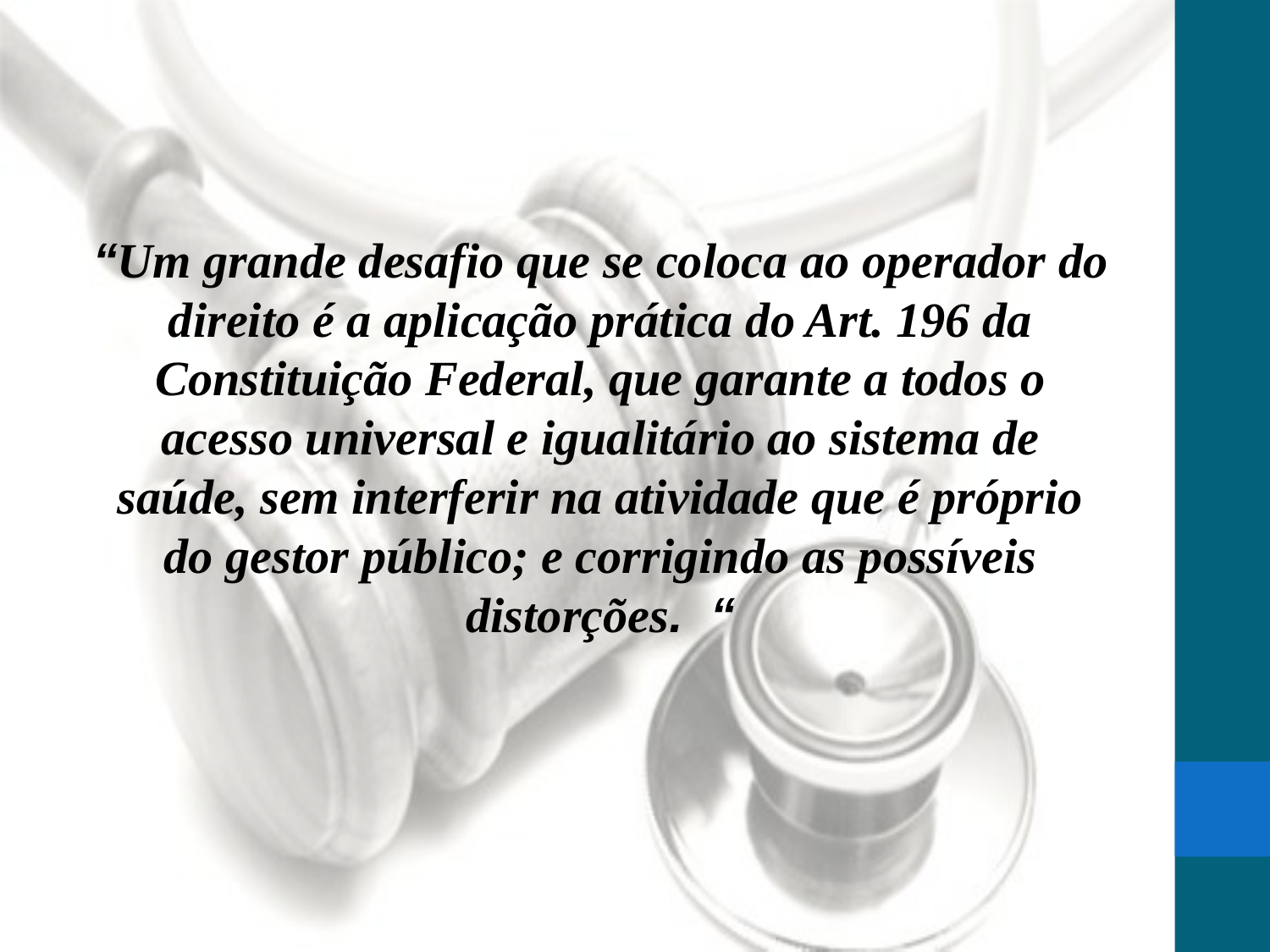

“Um grande desafio que se coloca ao operador do direito é a aplicação prática do Art. 196 da Constituição Federal, que garante a todos o acesso universal e igualitário ao sistema de saúde, sem interferir na atividade que é próprio do gestor público; e corrigindo as possíveis distorções.  “